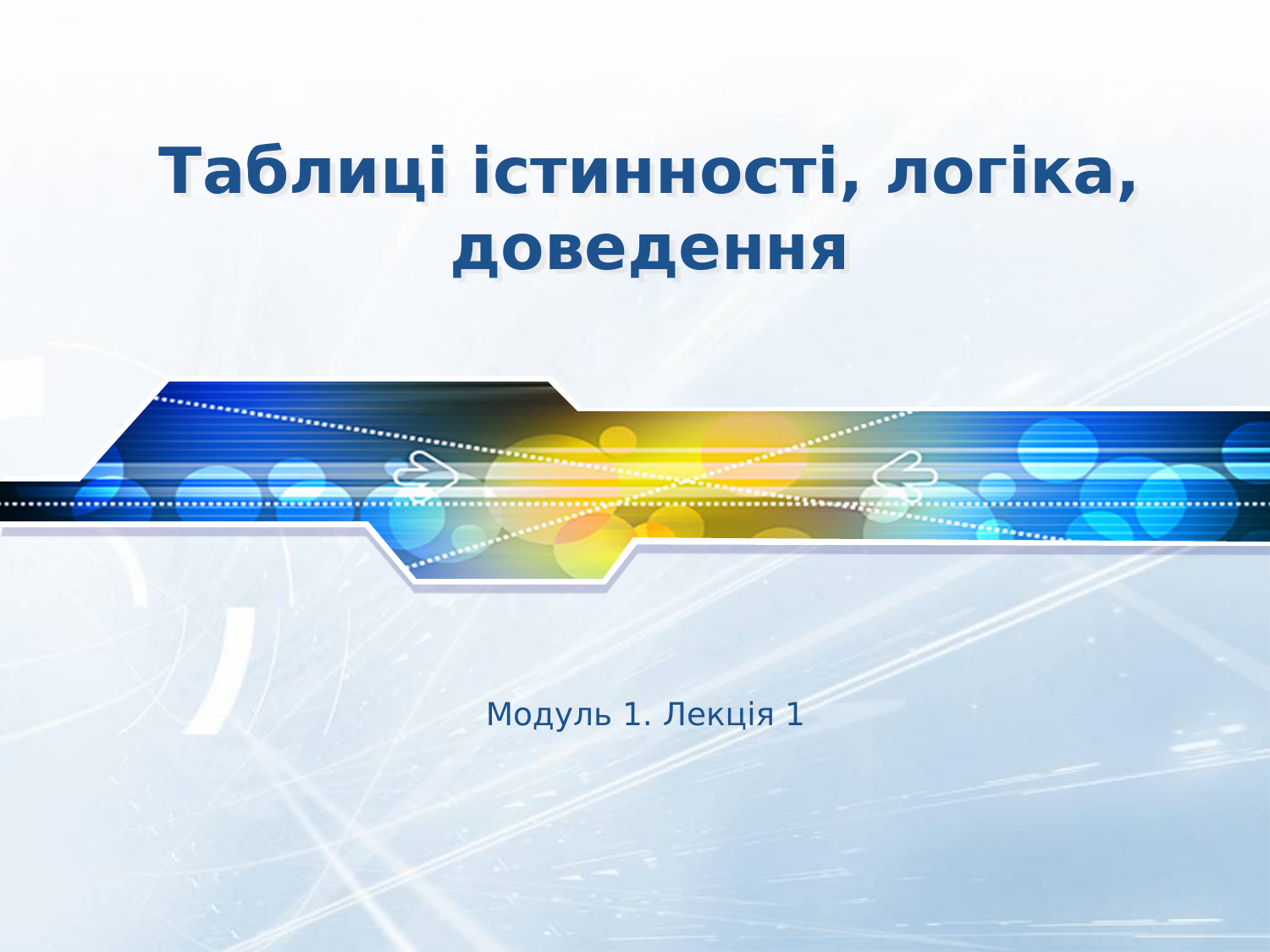

# Таблиці істинності, логіка, доведення
Модуль 1. Лекція 1